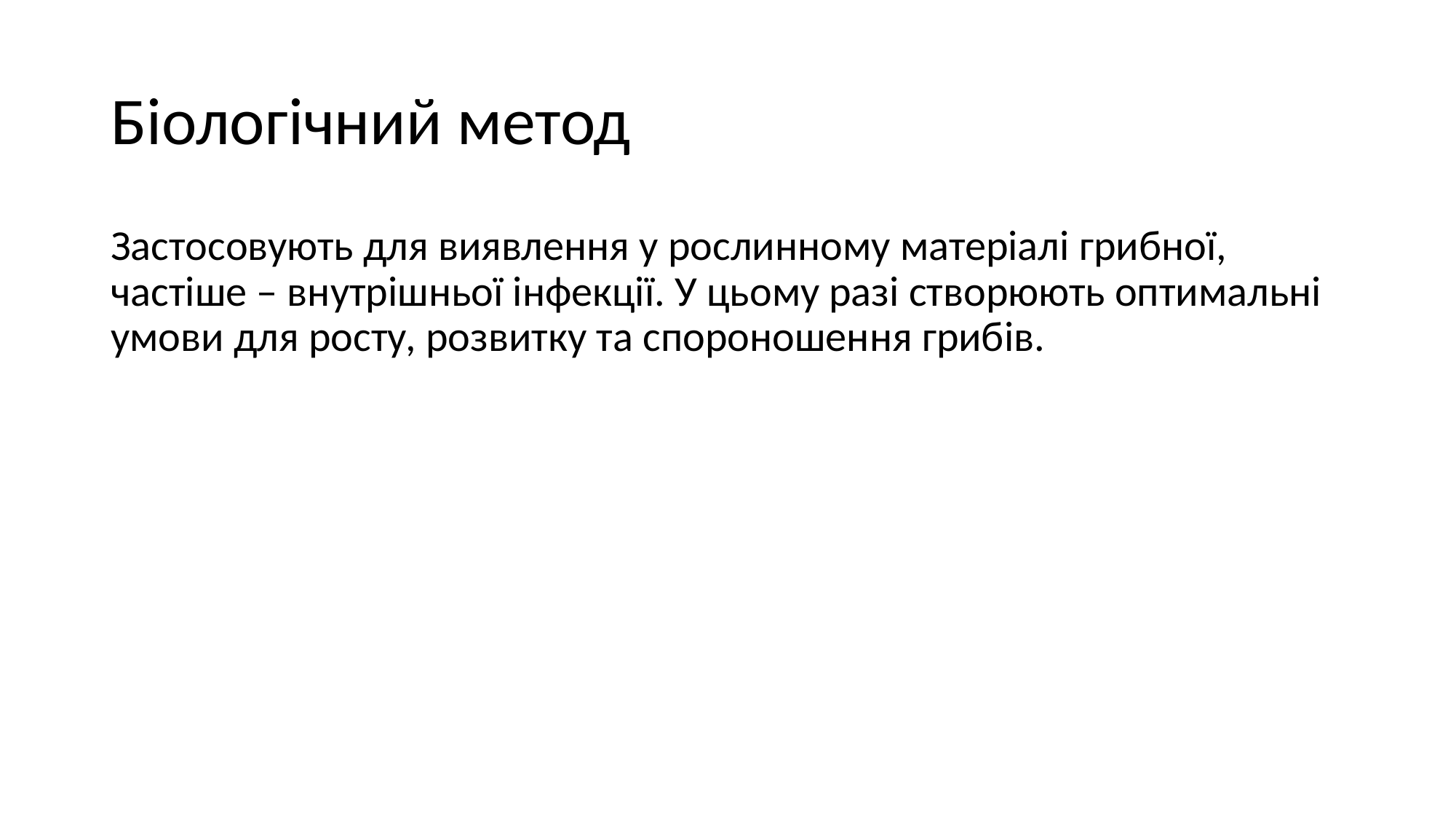

# Біологічний метод
Застосовують для виявлення у рослинному матеріалі грибної, частіше – внутрішньої інфекції. У цьому разі створюють оптимальні умови для росту, розвитку та спороношення грибів.